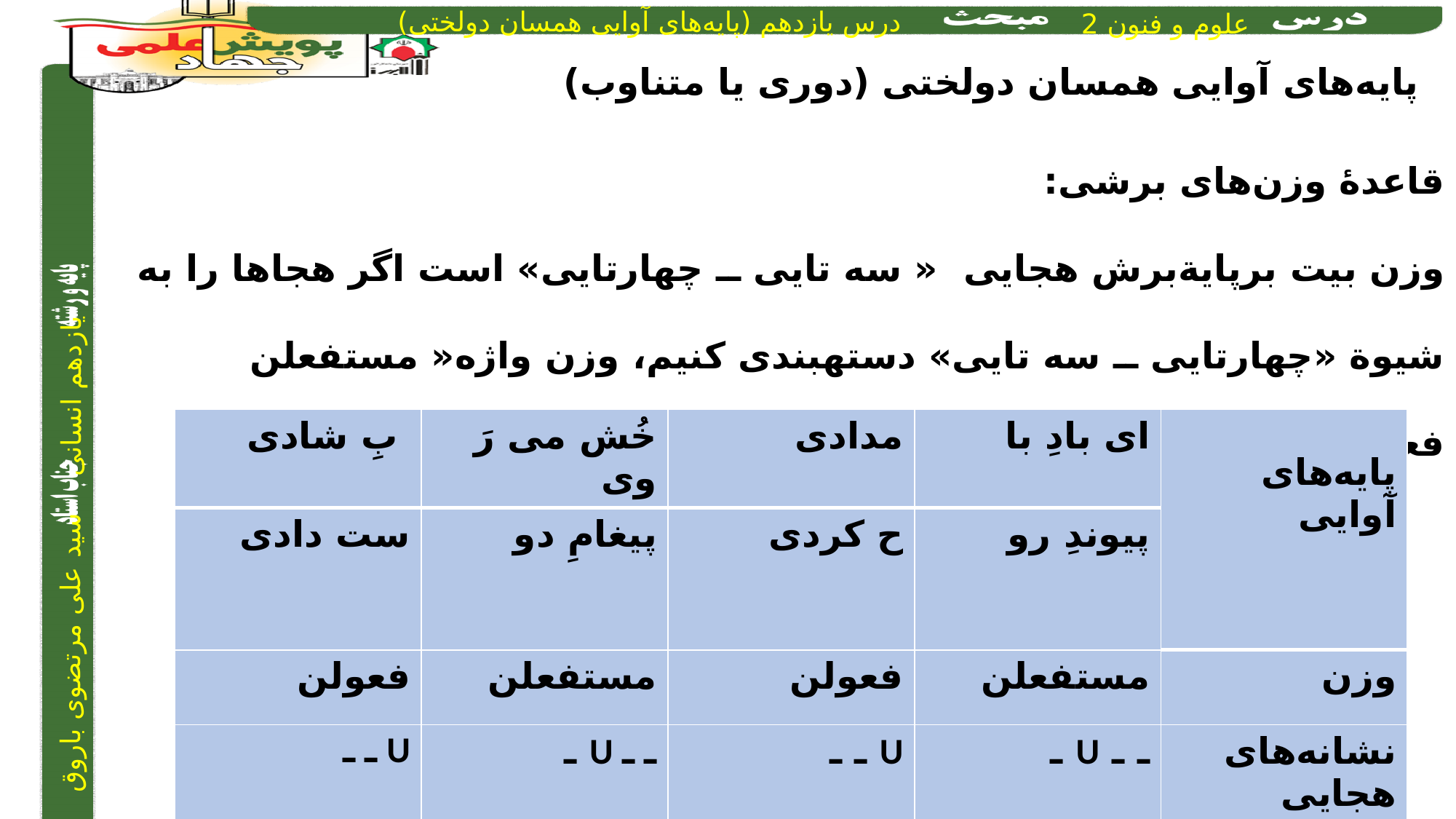

پایه‌های آوایی همسان دولختی (دوری یا متناوب)
قاعدۀ وزن‌های برشی:
وزن بیت برپایةبرش هجایی  « سه تایی ــ چهارتایی» است اگر هجاها را به شیوة «چهارتایی ــ سه تایی» دسته‎بندی کنیم، وزن واژه« مستفعلن فعولن»  می‌شود.
| بِ شادی | خُش می رَ وی | مدادی | ای بادِ با | پایه‌های آوایی |
| --- | --- | --- | --- | --- |
| ست دادی | پیغامِ دو | ح کردی | پیوندِ رو |  |
| فعولن | مستفعلن | فعولن | مستفعلن | وزن |
| U ـ ـ | ـ ـ U ـ | U ـ ـ | ـ ـ U ـ | نشانه‌های هجایی |